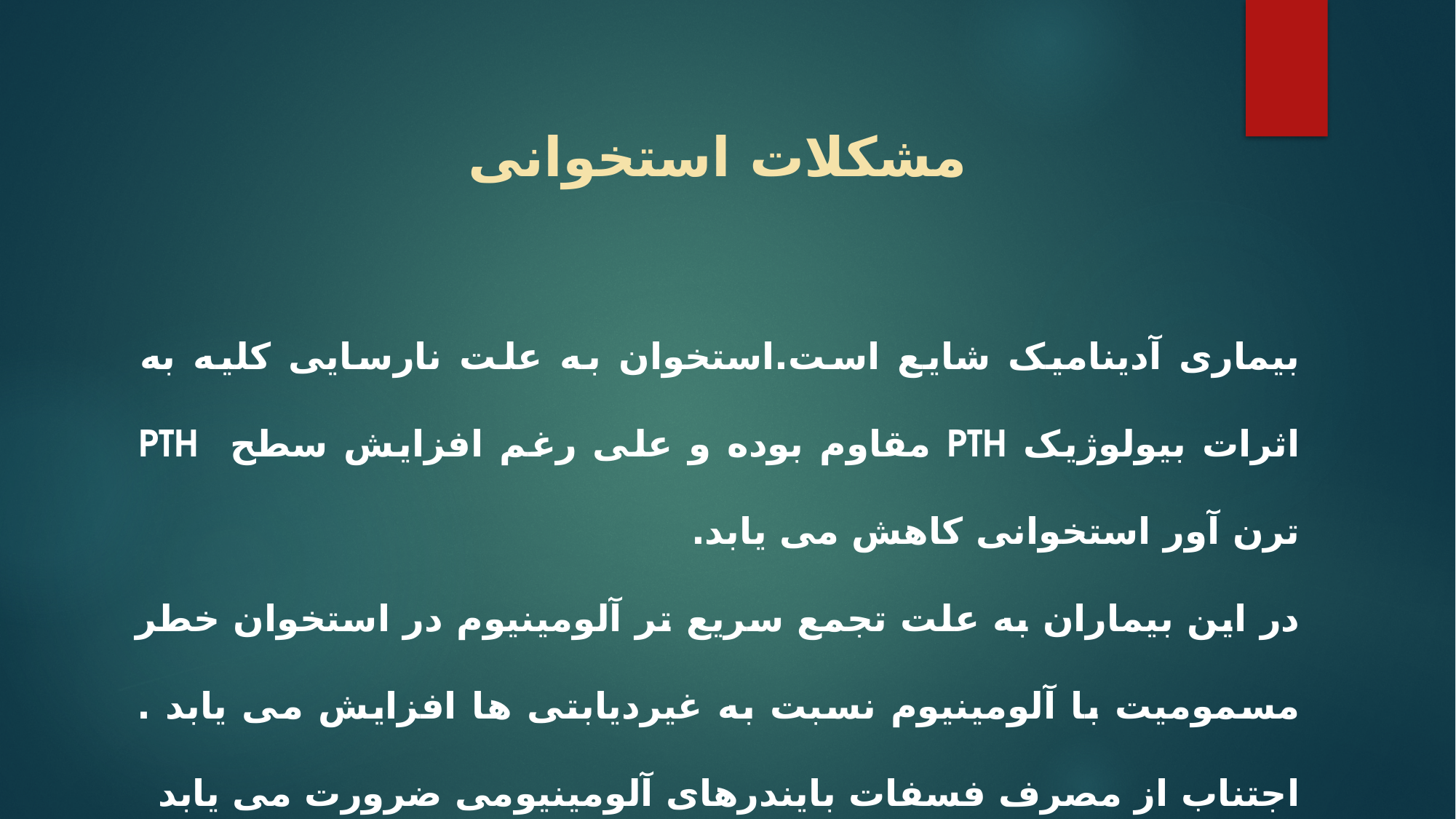

مشکلات استخوانی

بیماری آدینامیک شایع است.استخوان به علت نارسایی کلیه به اثرات بیولوژیک PTH مقاوم بوده و علی رغم افزایش سطح  PTH ترن آور استخوانی کاهش می یابد.
در این بیماران به علت تجمع سریع تر آلومینیوم در استخوان خطر مسمومیت با آلومینیوم نسبت به غیردیابتی ها افزایش می یابد . اجتناب از مصرف فسفات بایندرهای آلومینیومی ضرورت می یابد